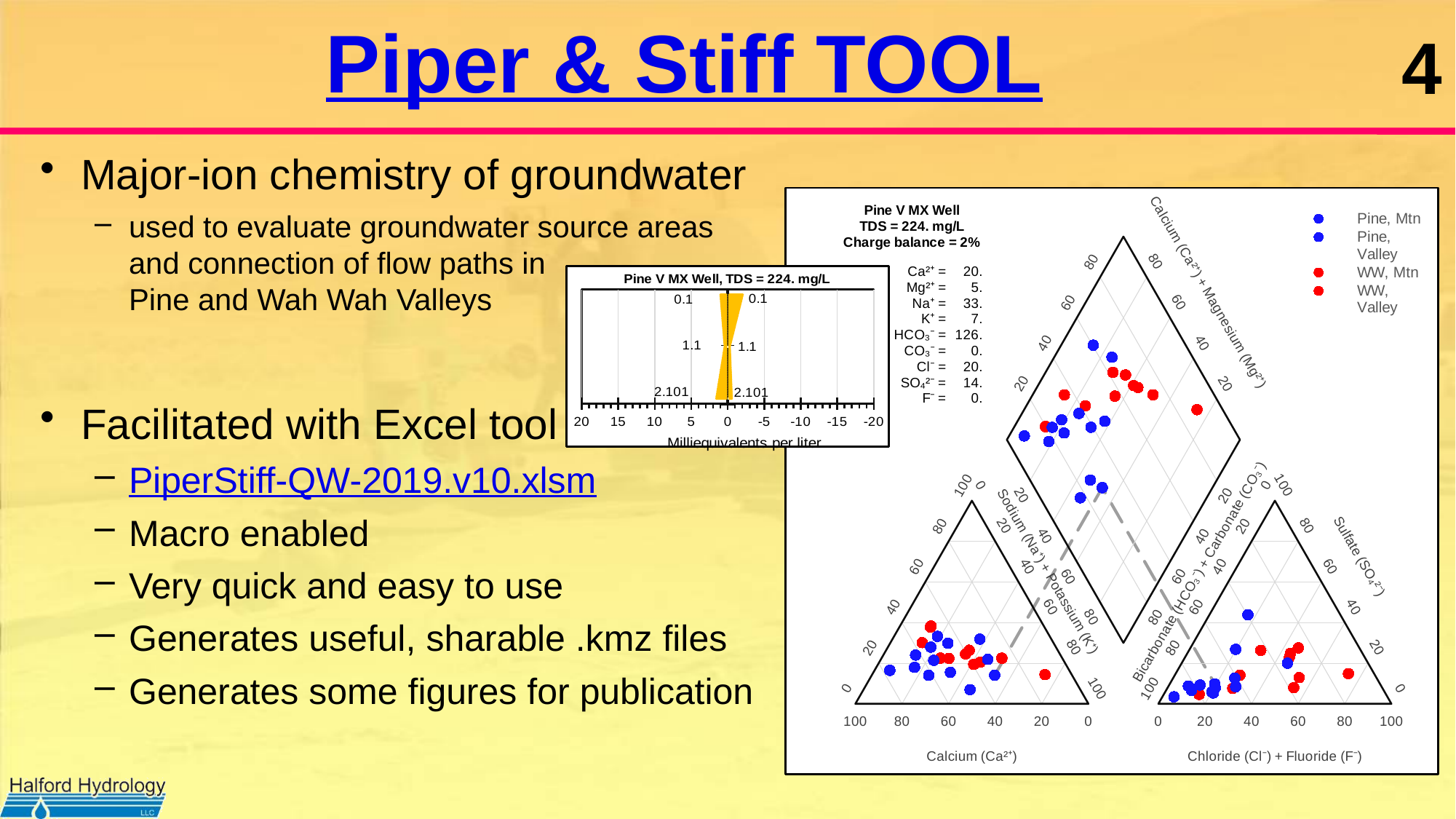

# Piper & Stiff TOOL
Major-ion chemistry of groundwater
used to evaluate groundwater source areas and connection of flow paths in                   Pine and Wah Wah Valleys

Facilitated with Excel tool
PiperStiff-QW-2019.v10.xlsm
Macro enabled
Very quick and easy to use
Generates useful, sharable .kmz files
Generates some figures for publication

### Chart

| Category | Pine, Mtn | Pine, Valley | WW, Mtn | WW, Valley |  |  |  |  |  |  |  |  | Triangle-Y_KEEP | GRIDS_KEEP | Y-Label_KEEP | Pine V MX Well_KEEP |
|---|---|---|---|---|---|---|---|---|---|---|---|---|---|---|---|---|

### Chart

| Category | CATION | ANION | Y | Y-Log |
|---|---|---|---|---|